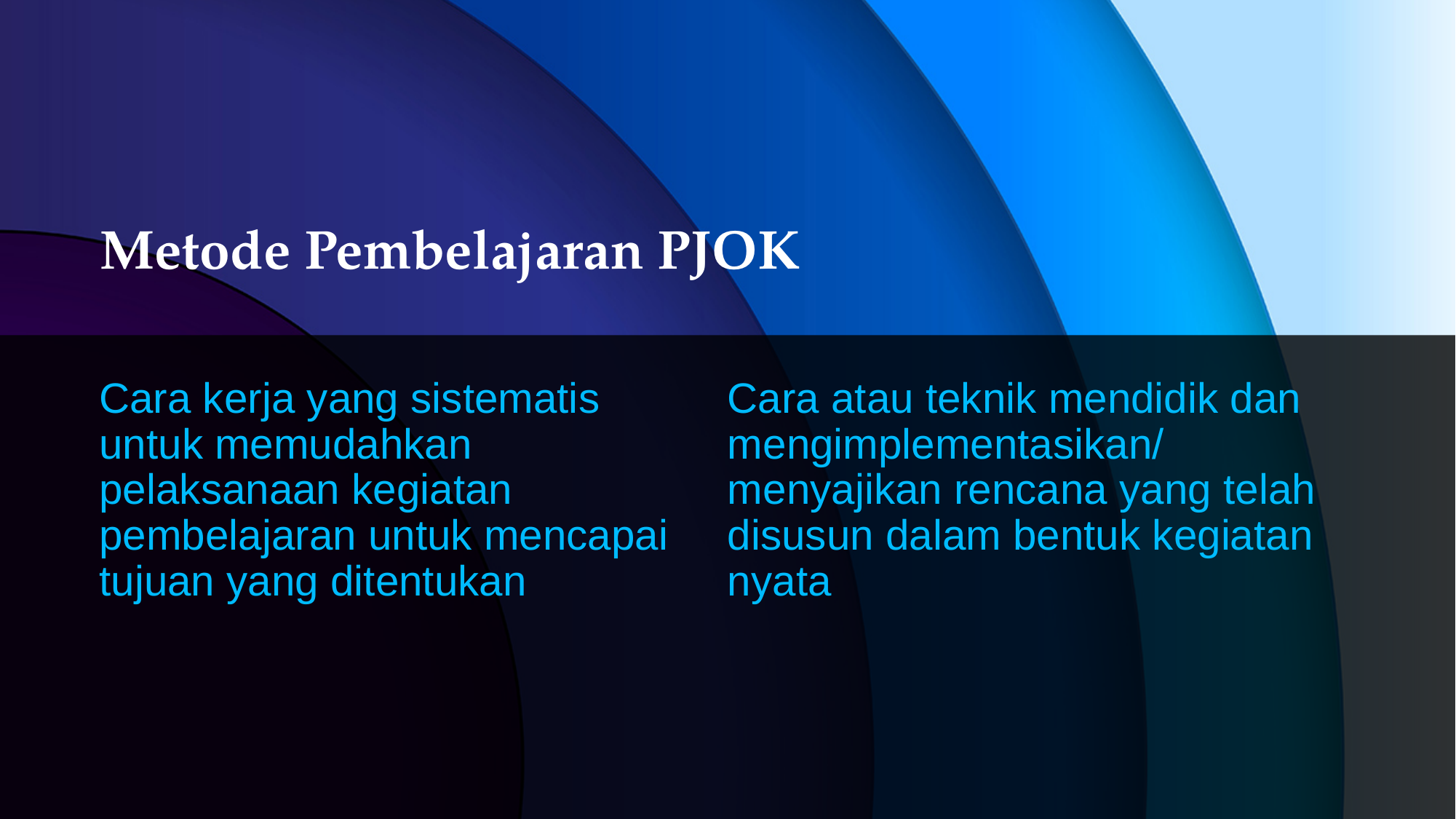

# Metode Pembelajaran PJOK
Cara kerja yang sistematis untuk memudahkan pelaksanaan kegiatan pembelajaran untuk mencapai tujuan yang ditentukan
Cara atau teknik mendidik dan mengimplementasikan/ menyajikan rencana yang telah disusun dalam bentuk kegiatan nyata